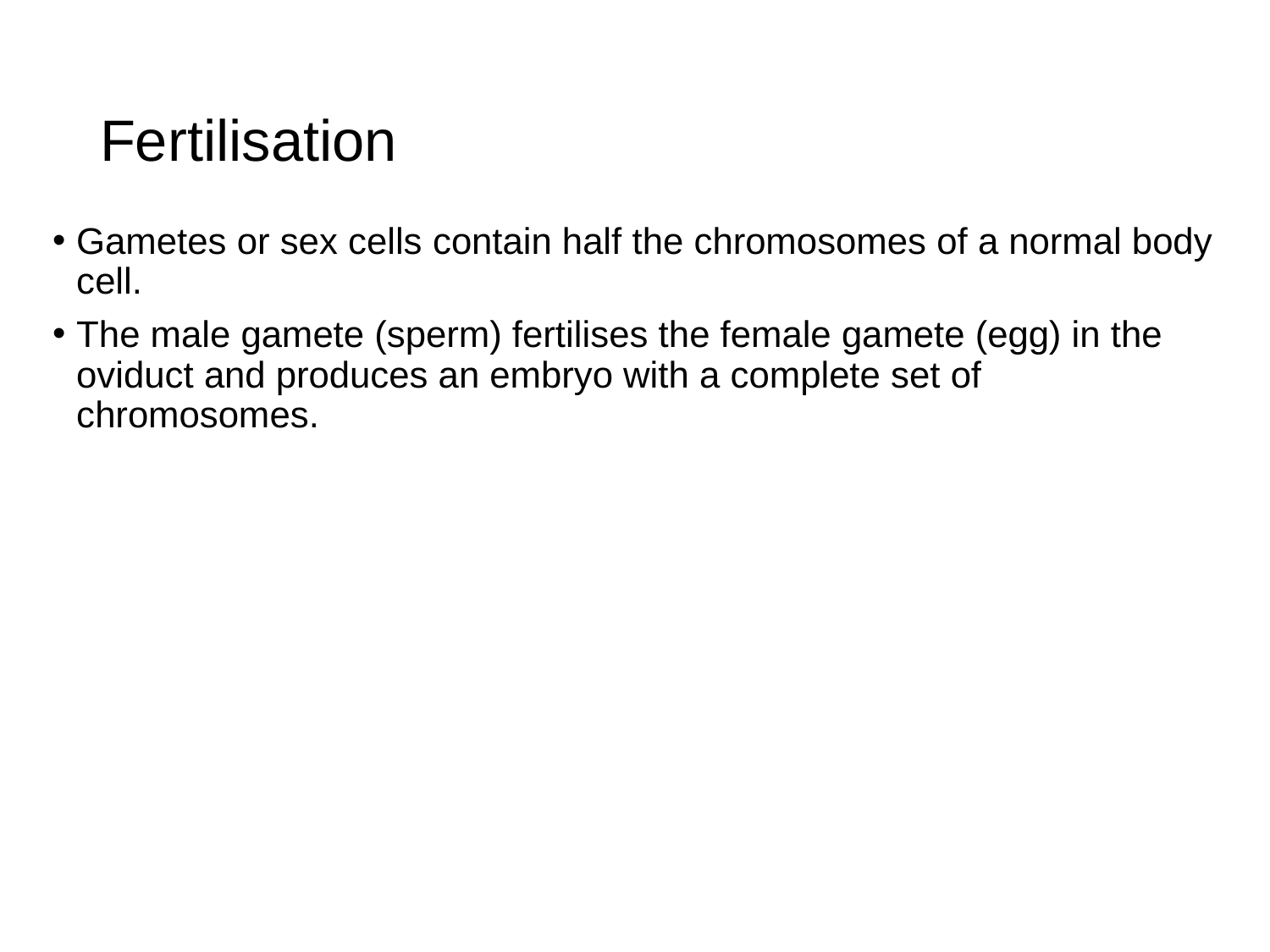

# Fertilisation
Gametes or sex cells contain half the chromosomes of a normal body cell.
The male gamete (sperm) fertilises the female gamete (egg) in the oviduct and produces an embryo with a complete set of chromosomes.